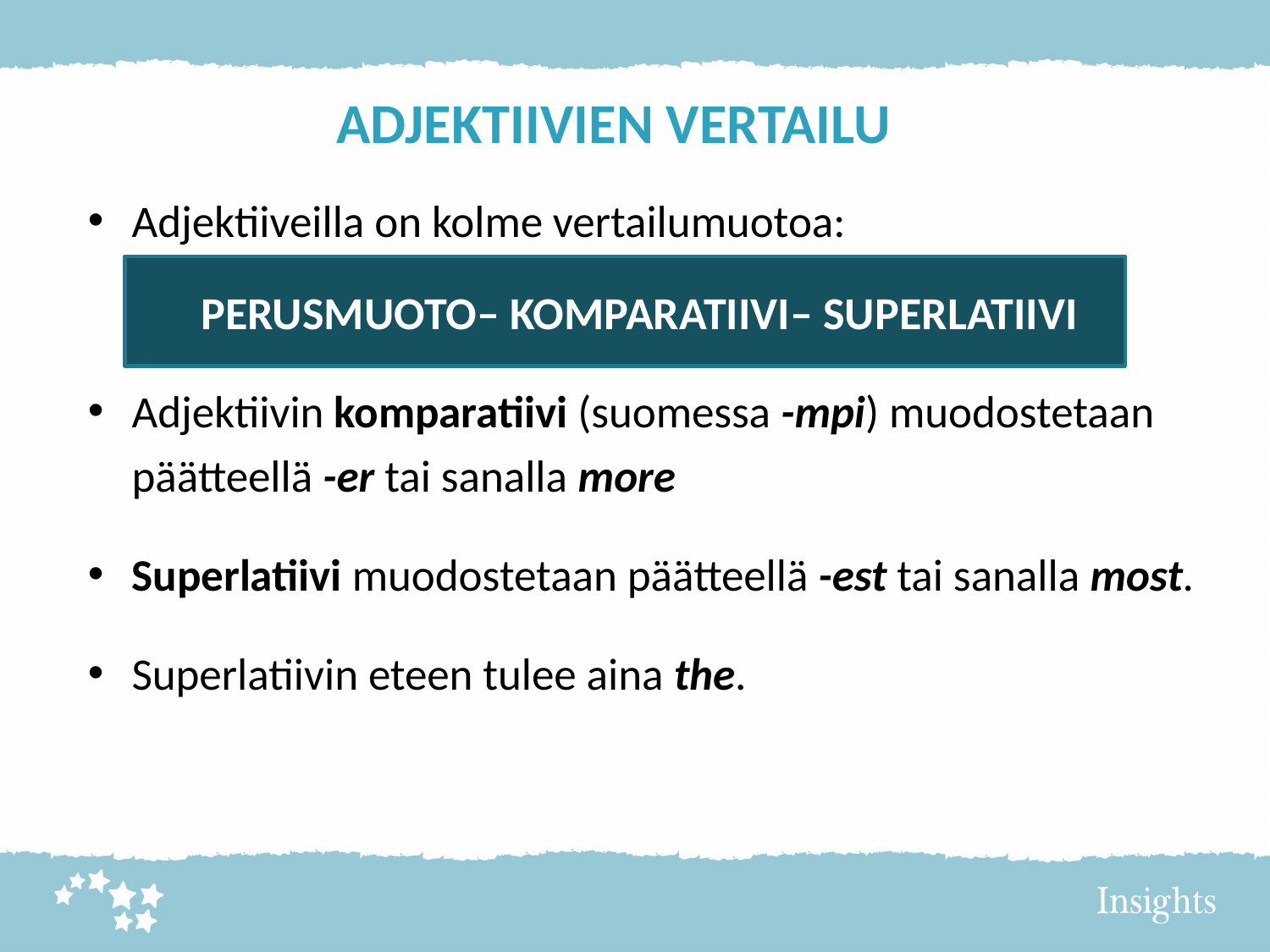

# ADJEKTIIVIEN VERTAILU
Adjektiiveilla on kolme vertailumuotoa:

Adjektiivin komparatiivi (suomessa -mpi) muodostetaan päätteellä -er tai sanalla more
Superlatiivi muodostetaan päätteellä -est tai sanalla most.
Superlatiivin eteen tulee aina the.

PERUSMUOTO– KOMPARATIIVI– SUPERLATIIVI